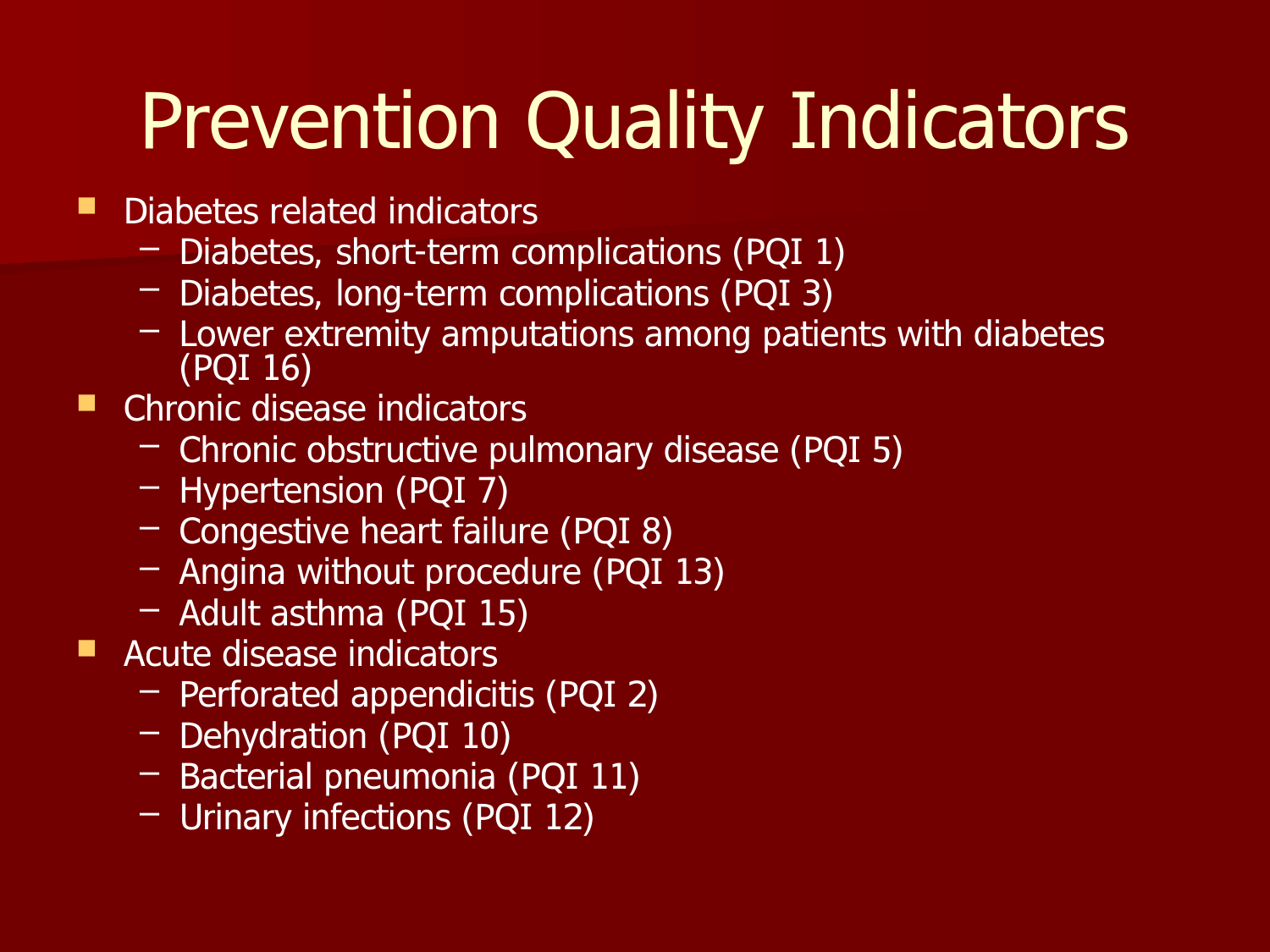

# Prevention Quality Indicators
Diabetes related indicators
Diabetes, short-term complications (PQI 1)
Diabetes, long-term complications (PQI 3)
Lower extremity amputations among patients with diabetes  (PQI 16)
Chronic disease indicators
Chronic obstructive pulmonary disease (PQI 5)
Hypertension (PQI 7)
Congestive heart failure (PQI 8)
Angina without procedure (PQI 13)
Adult asthma (PQI 15)
Acute disease indicators
Perforated appendicitis (PQI 2)
Dehydration (PQI 10)
Bacterial pneumonia (PQI 11)
Urinary infections (PQI 12)